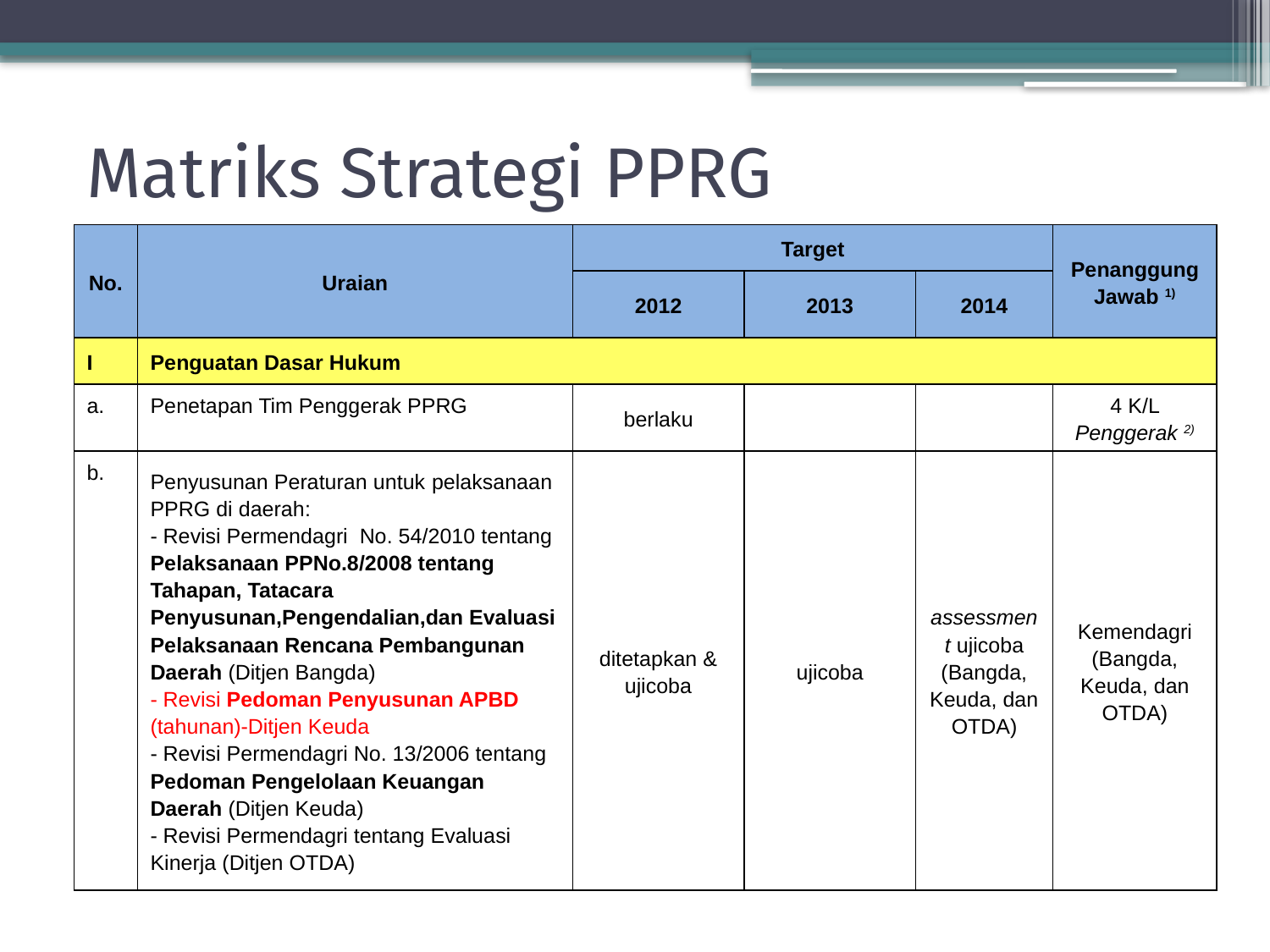

# Matriks Strategi PPRG
| No. | Uraian | Target |  |  | Penanggung Jawab 1) |
| --- | --- | --- | --- | --- | --- |
|  |  | 2012 | 2013 | 2014 |  |
| I | Penguatan Dasar Hukum |  |  |  |  |
| a. | Penetapan Tim Penggerak PPRG | berlaku |  |  | 4 K/L Penggerak 2) |
| b. | Penyusunan Peraturan untuk pelaksanaan PPRG di daerah: - Revisi Permendagri No. 54/2010 tentang Pelaksanaan PPNo.8/2008 tentang Tahapan, Tatacara Penyusunan,Pengendalian,dan Evaluasi Pelaksanaan Rencana Pembangunan Daerah (Ditjen Bangda) - Revisi Pedoman Penyusunan APBD (tahunan)-Ditjen Keuda - Revisi Permendagri No. 13/2006 tentang Pedoman Pengelolaan Keuangan Daerah (Ditjen Keuda) - Revisi Permendagri tentang Evaluasi Kinerja (Ditjen OTDA) | ditetapkan & ujicoba | ujicoba | assessment ujicoba (Bangda, Keuda, dan OTDA) | Kemendagri (Bangda, Keuda, dan OTDA) |